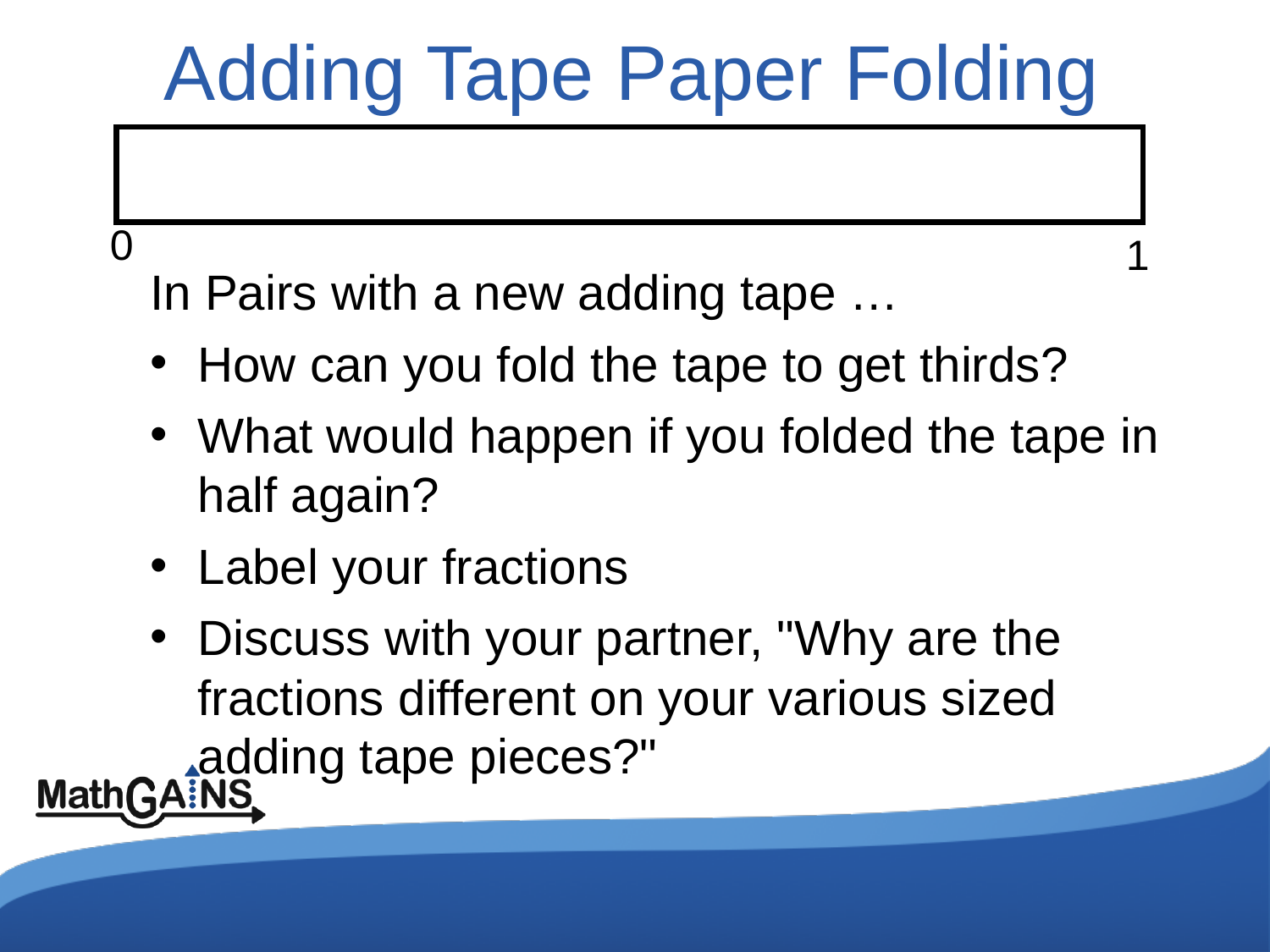

# Adding Tape Paper Folding

0
1
In Pairs with a new adding tape …
How can you fold the tape to get thirds?
What would happen if you folded the tape in half again?
Label your fractions
Discuss with your partner, "Why are the fractions different on your various sized adding tape pieces?"